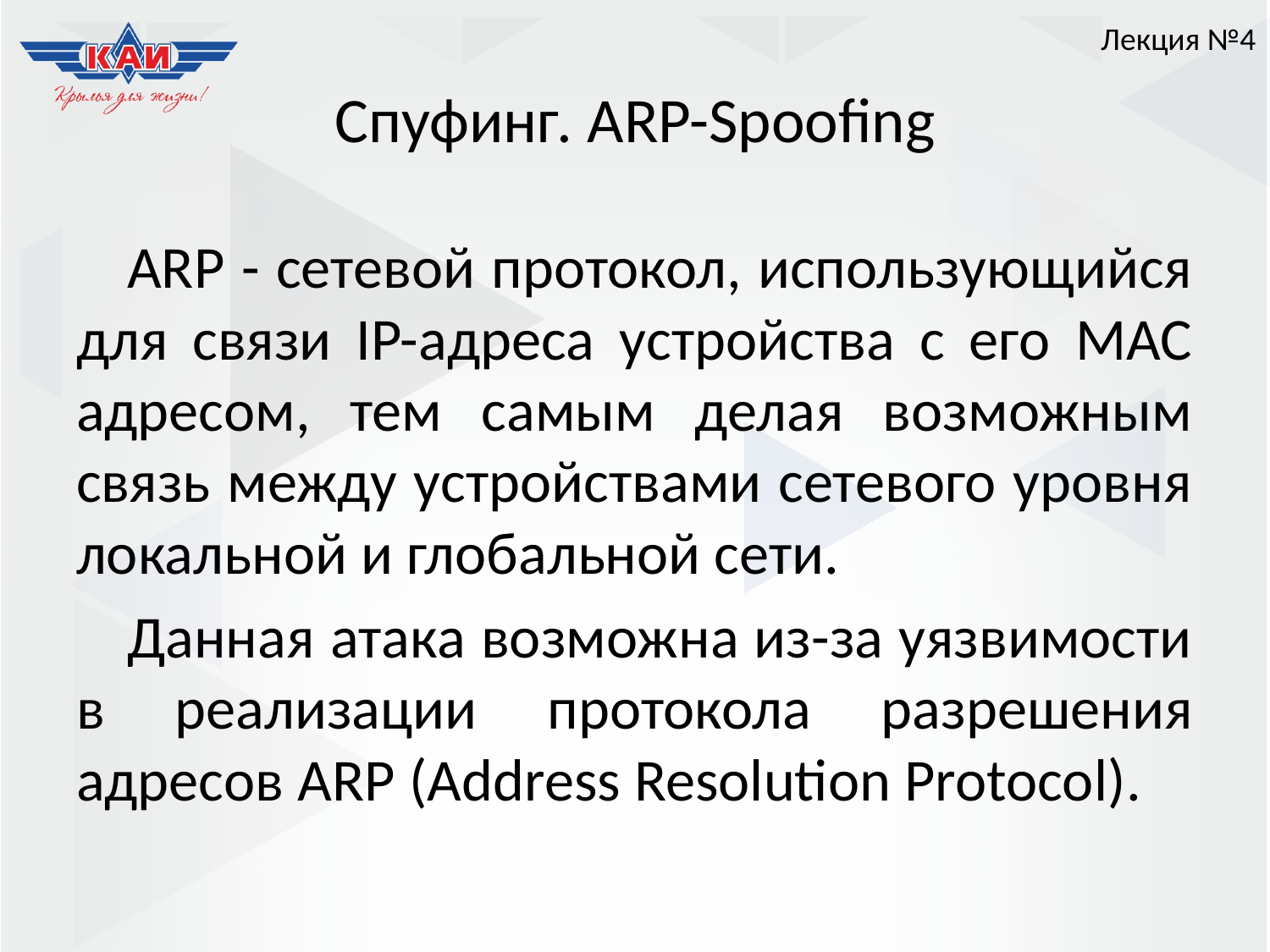

Лекция №4
# Спуфинг. ARP-Spoofing
ARP - сетевой протокол, использующийся для связи IP-адреса устройства с его MAC адресом, тем самым делая возможным связь между устройствами сетевого уровня локальной и глобальной сети.
Данная атака возможна из-за уязвимости в реализации протокола разрешения адресов ARP (Address Resolution Protocol).